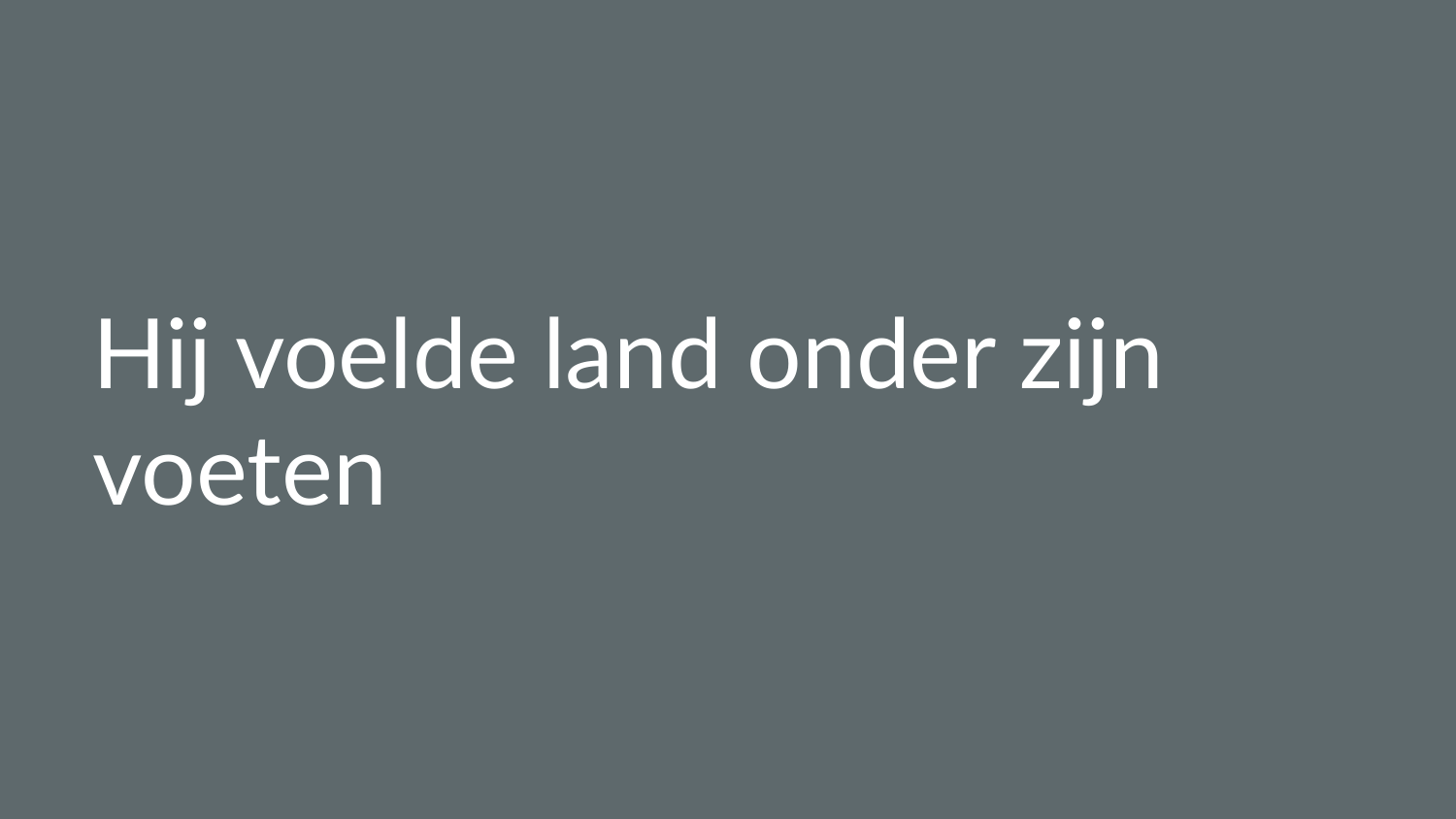

# Hij voelde land onder zijn voeten